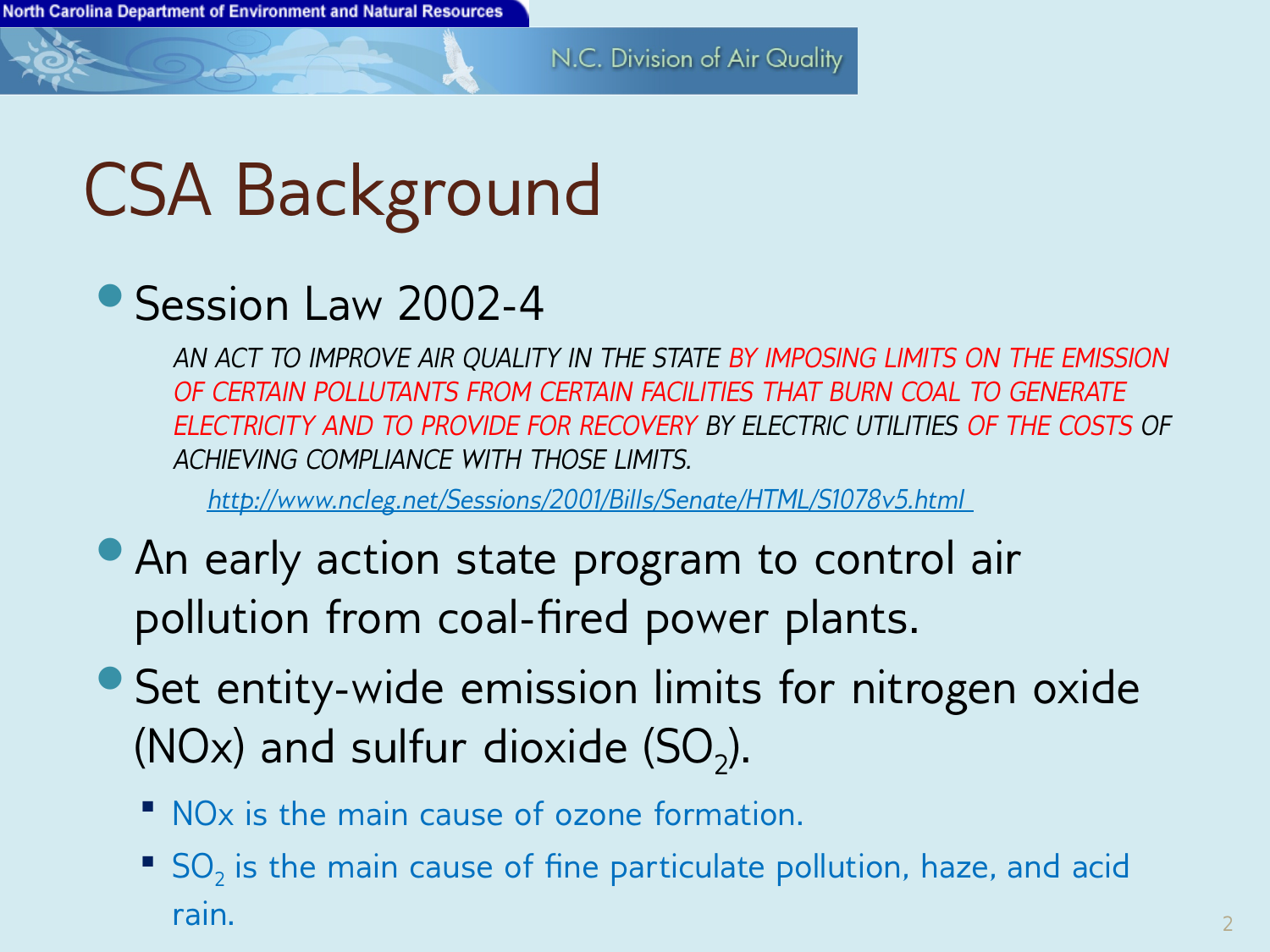

# CSA Background
Session Law 2002-4
	AN ACT TO IMPROVE AIR QUALITY IN THE STATE BY IMPOSING LIMITS ON THE EMISSION OF CERTAIN POLLUTANTS FROM CERTAIN FACILITIES THAT BURN COAL TO GENERATE ELECTRICITY AND TO PROVIDE FOR RECOVERY BY ELECTRIC UTILITIES OF THE COSTS OF ACHIEVING COMPLIANCE WITH THOSE LIMITS.
	http://www.ncleg.net/Sessions/2001/Bills/Senate/HTML/S1078v5.html
An early action state program to control air pollution from coal-fired power plants.
Set entity-wide emission limits for nitrogen oxide (NOx) and sulfur dioxide (SO2).
NOx is the main cause of ozone formation.
SO2 is the main cause of fine particulate pollution, haze, and acid rain.

2